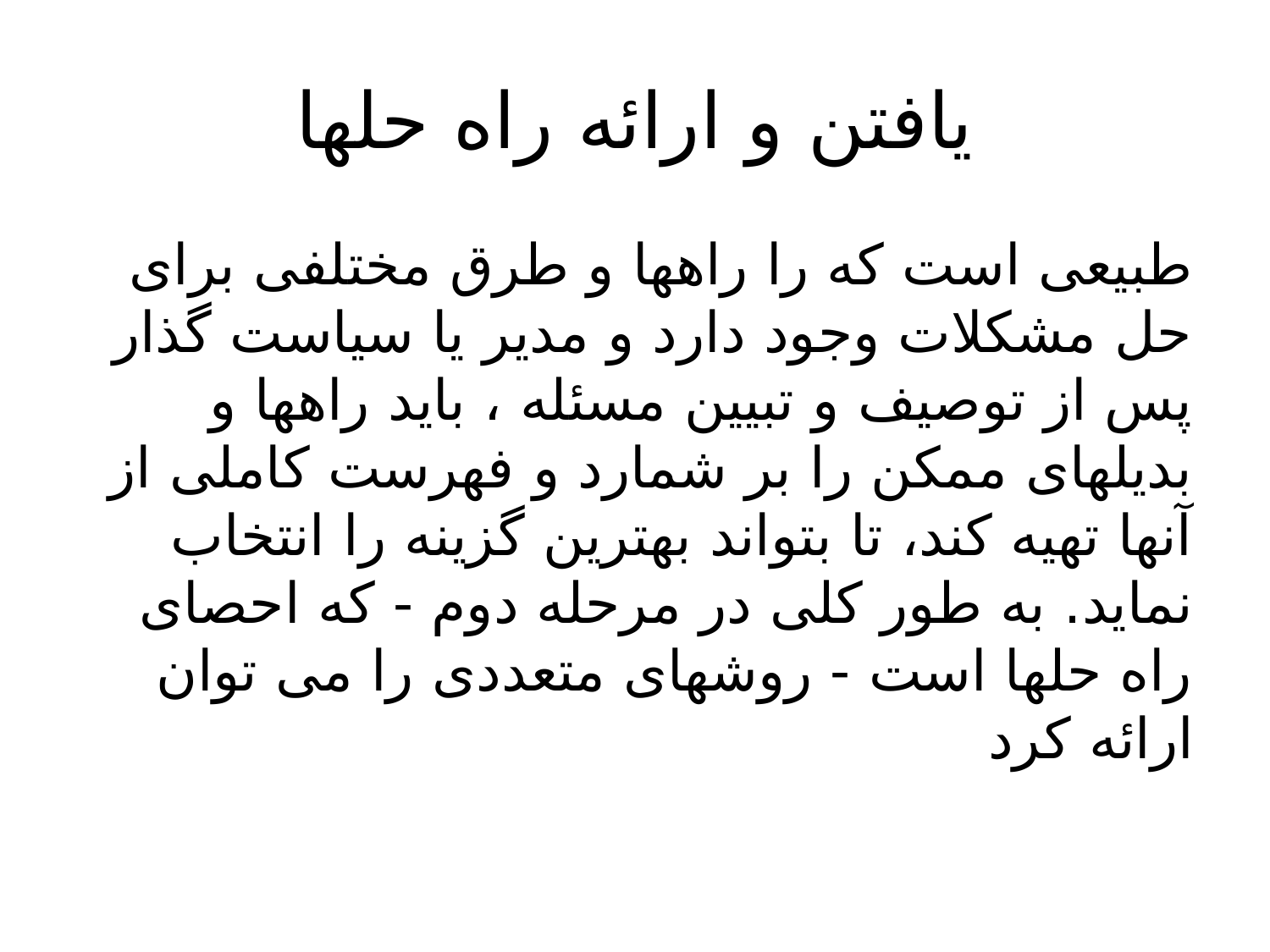

# يافتن و ارائه راه حلها
طبيعى است كه را راهها و طرق مختلفى براى حل مشكلات وجود دارد و مدير يا سياست گذار پس از توصيف و تبيين مسئله ، بايد راهها و بديلهاى ممكن را بر شمارد و فهرست كاملى از آنها تهيه كند، تا بتواند بهترين گزينه را انتخاب نمايد. به طور كلى در مرحله دوم - كه احصاى راه حلها است - روشهاى متعددى را مى توان ارائه كرد